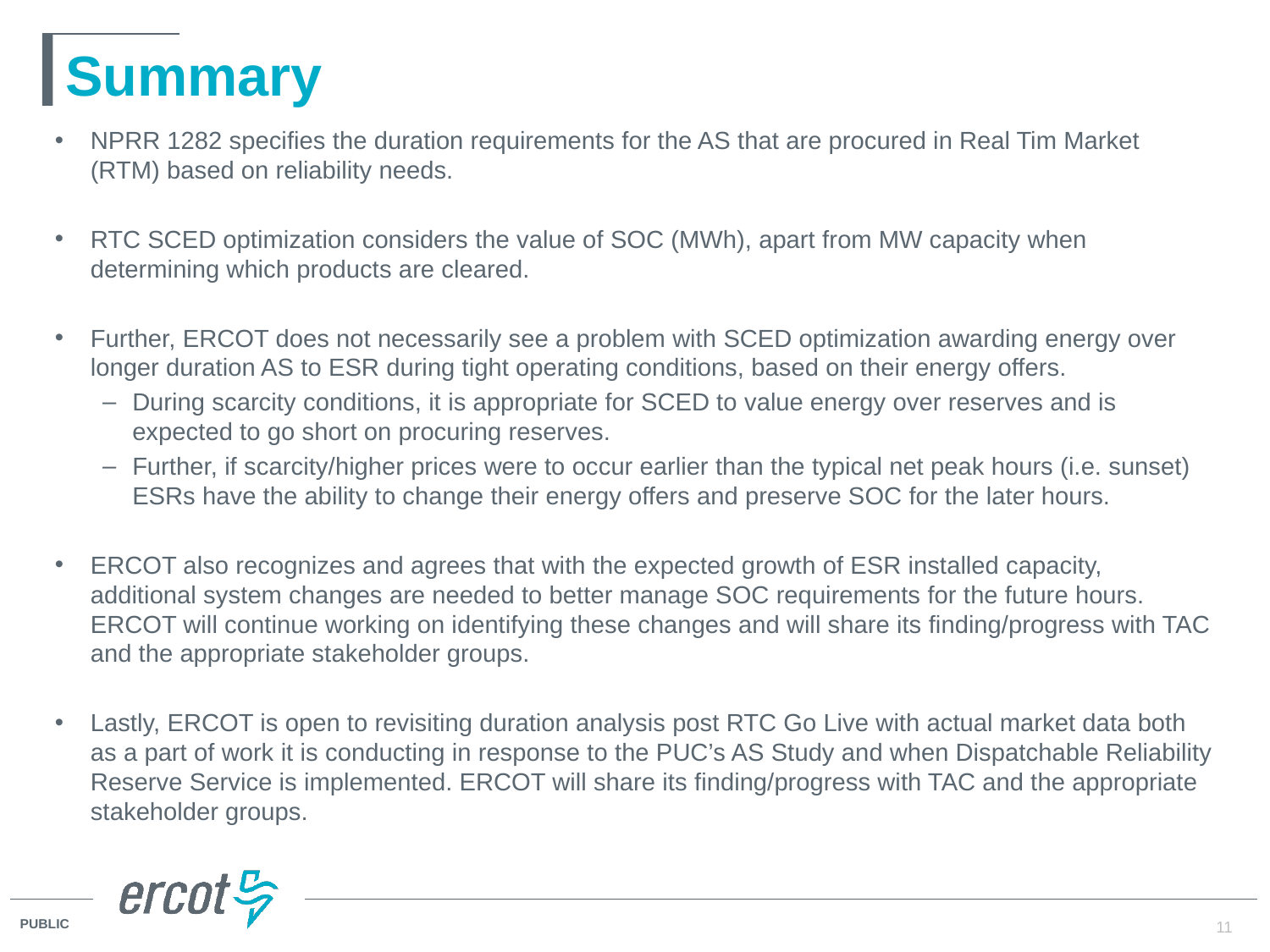

# Summary
NPRR 1282 specifies the duration requirements for the AS that are procured in Real Tim Market (RTM) based on reliability needs.

RTC SCED optimization considers the value of SOC (MWh), apart from MW capacity when determining which products are cleared.

Further, ERCOT does not necessarily see a problem with SCED optimization awarding energy over longer duration AS to ESR during tight operating conditions, based on their energy offers.
During scarcity conditions, it is appropriate for SCED to value energy over reserves and is expected to go short on procuring reserves.
Further, if scarcity/higher prices were to occur earlier than the typical net peak hours (i.e. sunset) ESRs have the ability to change their energy offers and preserve SOC for the later hours.

ERCOT also recognizes and agrees that with the expected growth of ESR installed capacity, additional system changes are needed to better manage SOC requirements for the future hours. ERCOT will continue working on identifying these changes and will share its finding/progress with TAC and the appropriate stakeholder groups.

Lastly, ERCOT is open to revisiting duration analysis post RTC Go Live with actual market data both as a part of work it is conducting in response to the PUC’s AS Study and when Dispatchable Reliability Reserve Service is implemented. ERCOT will share its finding/progress with TAC and the appropriate stakeholder groups.

11